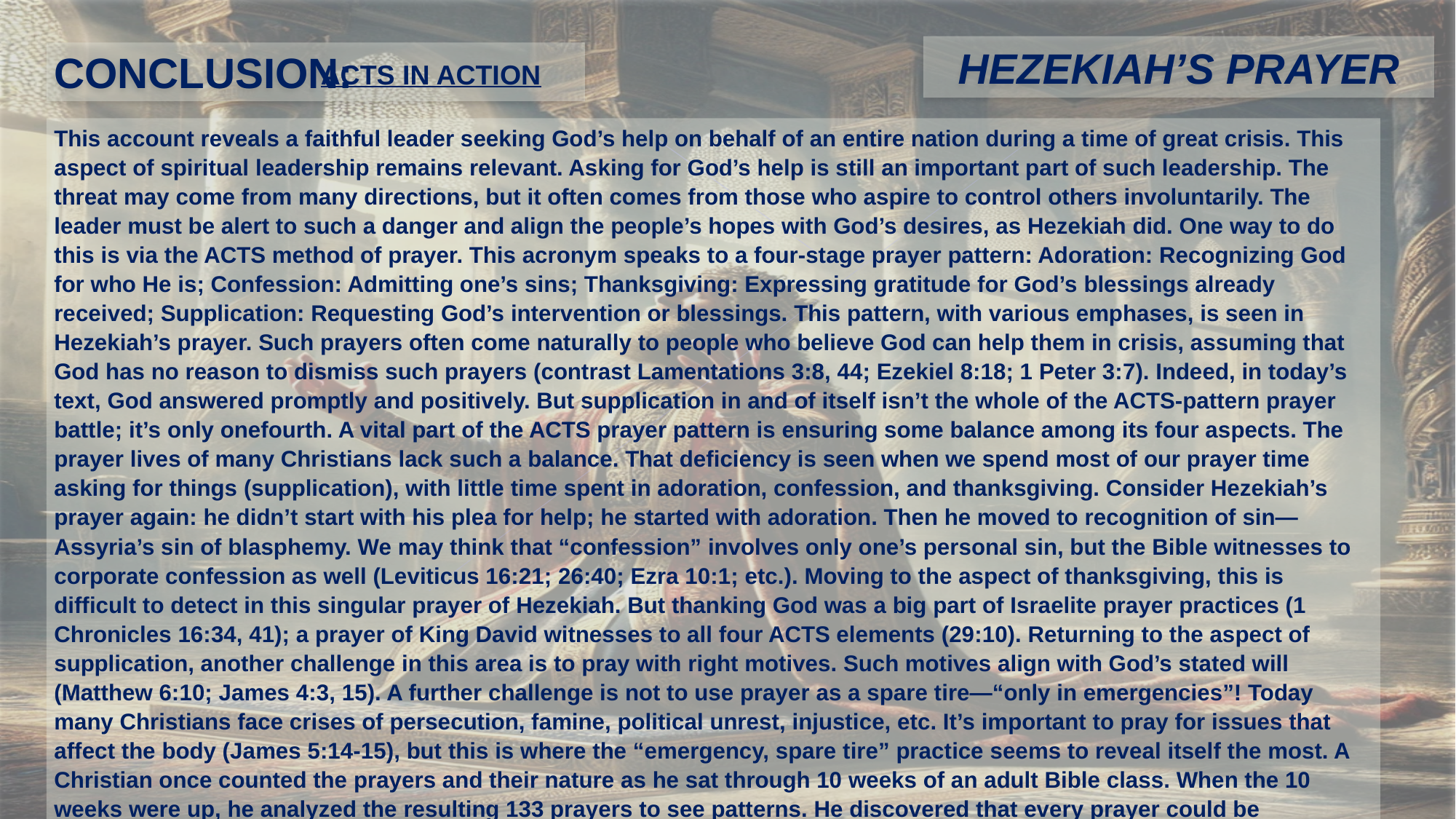

HEZEKIAH’S PRAYER
CONCLUSION:
ACTS in Action
This account reveals a faithful leader seeking God’s help on behalf of an entire nation during a time of great crisis. This aspect of spiritual leadership remains relevant. Asking for God’s help is still an important part of such leadership. The threat may come from many directions, but it often comes from those who aspire to control others involuntarily. The leader must be alert to such a danger and align the people’s hopes with God’s desires, as Hezekiah did. One way to do this is via the ACTS method of prayer. This acronym speaks to a four-stage prayer pattern: Adoration: Recognizing God for who He is; Confession: Admitting one’s sins; Thanksgiving: Expressing gratitude for God’s blessings already received; Supplication: Requesting God’s intervention or blessings. This pattern, with various emphases, is seen in Hezekiah’s prayer. Such prayers often come naturally to people who believe God can help them in crisis, assuming that God has no reason to dismiss such prayers (contrast Lamentations 3:8, 44; Ezekiel 8:18; 1 Peter 3:7). Indeed, in today’s text, God answered promptly and positively. But supplication in and of itself isn’t the whole of the ACTS-pattern prayer battle; it’s only onefourth. A vital part of the ACTS prayer pattern is ensuring some balance among its four aspects. The prayer lives of many Christians lack such a balance. That deficiency is seen when we spend most of our prayer time asking for things (supplication), with little time spent in adoration, confession, and thanksgiving. Consider Hezekiah’s prayer again: he didn’t start with his plea for help; he started with adoration. Then he moved to recognition of sin— Assyria’s sin of blasphemy. We may think that “confession” involves only one’s personal sin, but the Bible witnesses to corporate confession as well (Leviticus 16:21; 26:40; Ezra 10:1; etc.). Moving to the aspect of thanksgiving, this is difficult to detect in this singular prayer of Hezekiah. But thanking God was a big part of Israelite prayer practices (1 Chronicles 16:34, 41); a prayer of King David witnesses to all four ACTS elements (29:10). Returning to the aspect of supplication, another challenge in this area is to pray with right motives. Such motives align with God’s stated will (Matthew 6:10; James 4:3, 15). A further challenge is not to use prayer as a spare tire—“only in emergencies”! Today many Christians face crises of persecution, famine, political unrest, injustice, etc. It’s important to pray for issues that affect the body (James 5:14-15), but this is where the “emergency, spare tire” practice seems to reveal itself the most. A Christian once counted the prayers and their nature as he sat through 10 weeks of an adult Bible class. When the 10 weeks were up, he analyzed the resulting 133 prayers to see patterns. He discovered that every prayer could be categorized in one of three ways: prayers for bodily healing or preservation of life (97 prayer requests); prayers for “situations” such as grief, marriage, and job loss (33 requests); and prayers for spiritual issues (3 requests). Contrast that with what Jesus had to say about prayer in Matthew 6:5-15.